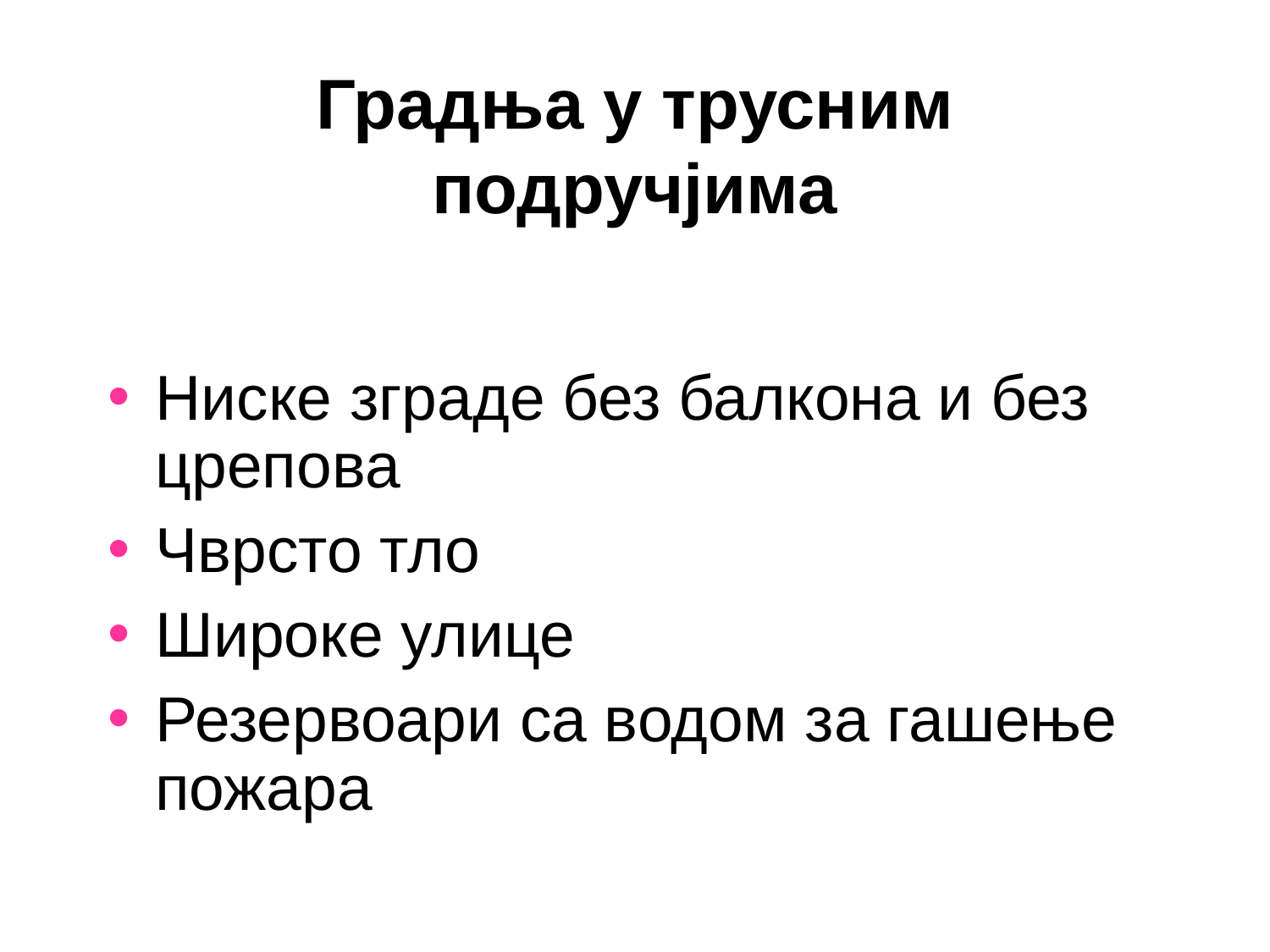

# Градња у трусним подручјима

Ниске зграде без балкона и без црепова
Чврсто тло
Широке улице
Резервоари са водом за гашење пожара